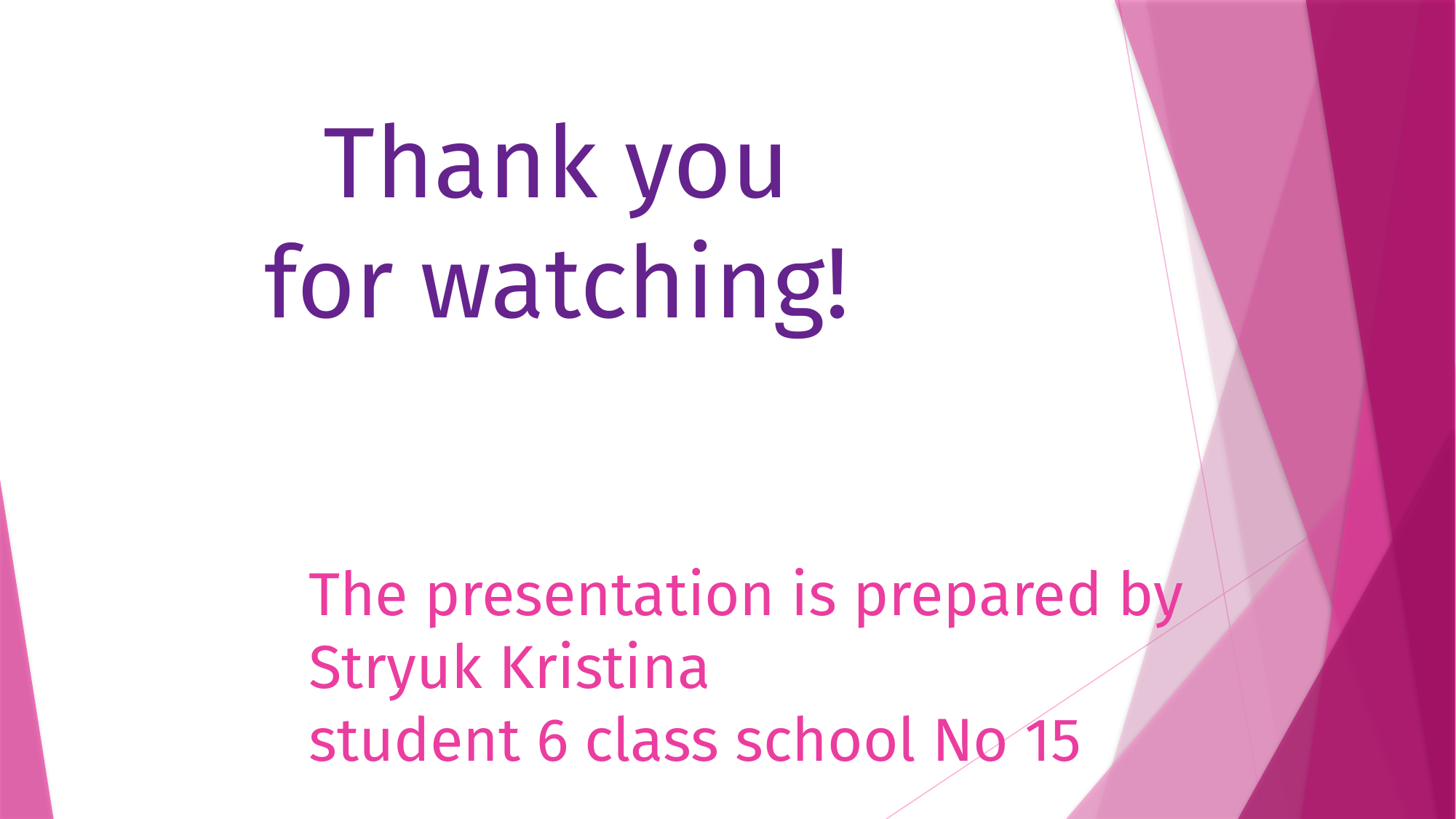

Thank you for watching!
# The presentation is prepared by Stryuk Kristina student 6 class school No 15